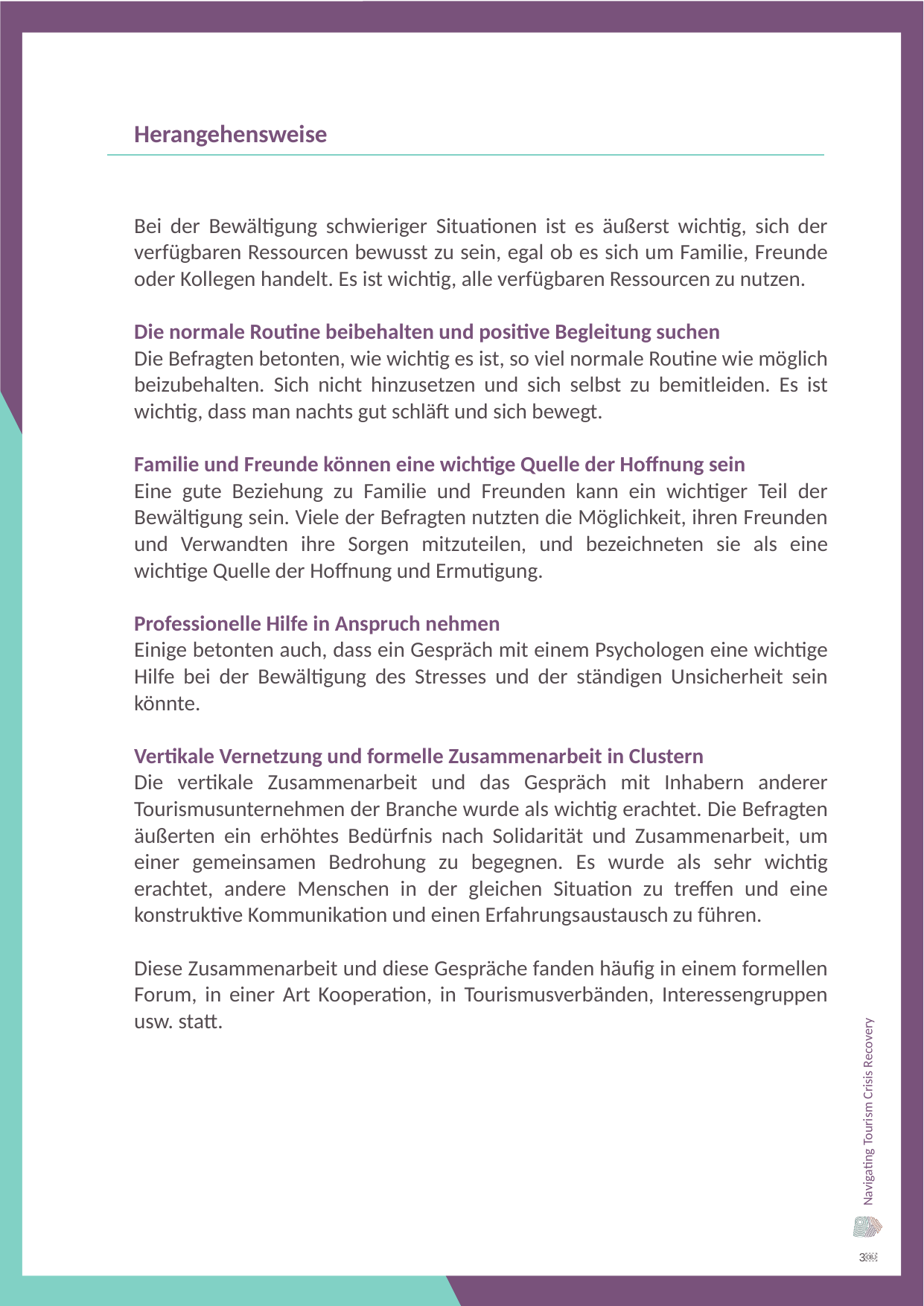

Herangehensweise

Bei der Bewältigung schwieriger Situationen ist es äußerst wichtig, sich der verfügbaren Ressourcen bewusst zu sein, egal ob es sich um Familie, Freunde oder Kollegen handelt. Es ist wichtig, alle verfügbaren Ressourcen zu nutzen.

Die normale Routine beibehalten und positive Begleitung suchen
Die Befragten betonten, wie wichtig es ist, so viel normale Routine wie möglich beizubehalten. Sich nicht hinzusetzen und sich selbst zu bemitleiden. Es ist wichtig, dass man nachts gut schläft und sich bewegt.

Familie und Freunde können eine wichtige Quelle der Hoffnung sein
Eine gute Beziehung zu Familie und Freunden kann ein wichtiger Teil der Bewältigung sein. Viele der Befragten nutzten die Möglichkeit, ihren Freunden und Verwandten ihre Sorgen mitzuteilen, und bezeichneten sie als eine wichtige Quelle der Hoffnung und Ermutigung.

Professionelle Hilfe in Anspruch nehmen
Einige betonten auch, dass ein Gespräch mit einem Psychologen eine wichtige Hilfe bei der Bewältigung des Stresses und der ständigen Unsicherheit sein könnte.

Vertikale Vernetzung und formelle Zusammenarbeit in Clustern
Die vertikale Zusammenarbeit und das Gespräch mit Inhabern anderer Tourismusunternehmen der Branche wurde als wichtig erachtet. Die Befragten äußerten ein erhöhtes Bedürfnis nach Solidarität und Zusammenarbeit, um einer gemeinsamen Bedrohung zu begegnen. Es wurde als sehr wichtig erachtet, andere Menschen in der gleichen Situation zu treffen und eine konstruktive Kommunikation und einen Erfahrungsaustausch zu führen.

Diese Zusammenarbeit und diese Gespräche fanden häufig in einem formellen Forum, in einer Art Kooperation, in Tourismusverbänden, Interessengruppen usw. statt.